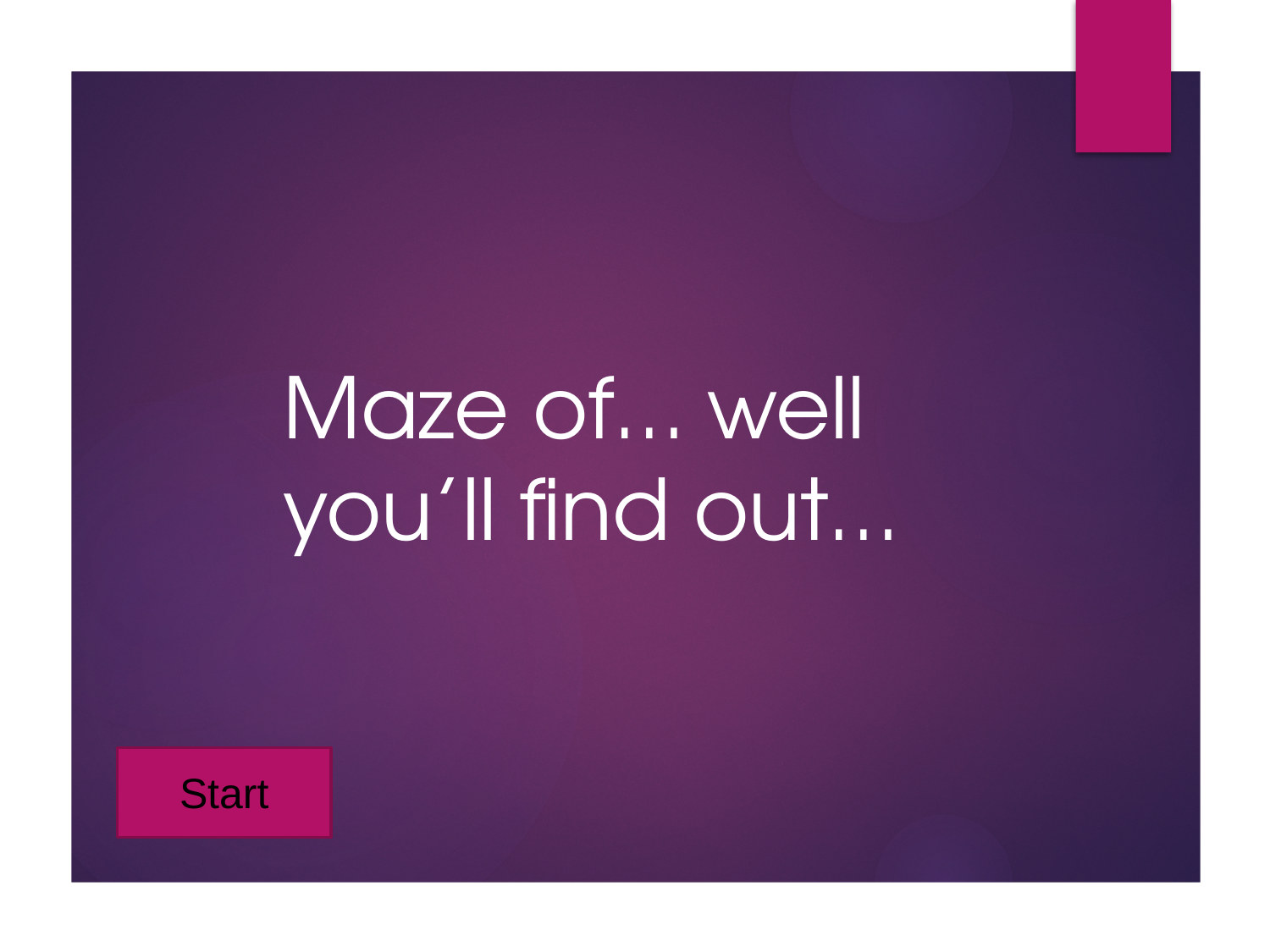

# Maze of… well you’ll find out…

Start